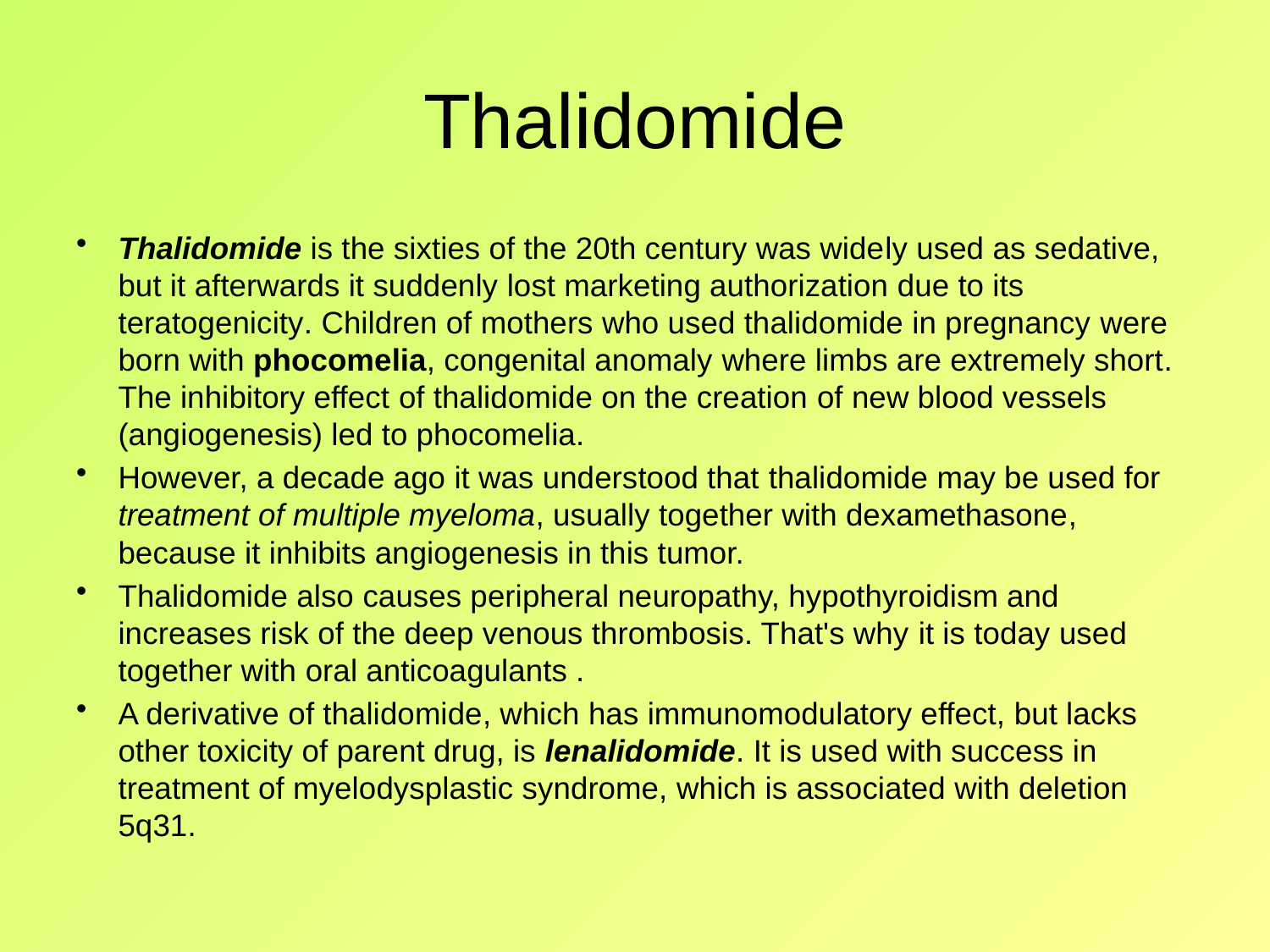

# Thalidomide
Thalidomide is the sixties of the 20th century was widely used as sedative, but it afterwards it suddenly lost marketing authorization due to its teratogenicity. Children of mothers who used thalidomide in pregnancy were born with phocomelia, congenital anomaly where limbs are extremely short. The inhibitory effect of thalidomide on the creation of new blood vessels (angiogenesis) led to phocomelia.
However, a decade ago it was understood that thalidomide may be used for treatment of multiple myeloma, usually together with dexamethasone, because it inhibits angiogenesis in this tumor.
Thalidomide also causes peripheral neuropathy, hypothyroidism and increases risk of the deep venous thrombosis. That's why it is today used together with oral anticoagulants .
A derivative of thalidomide, which has immunomodulatory effect, but lacks other toxicity of parent drug, is lenalidomide. It is used with success in treatment of myelodysplastic syndrome, which is associated with deletion 5q31.